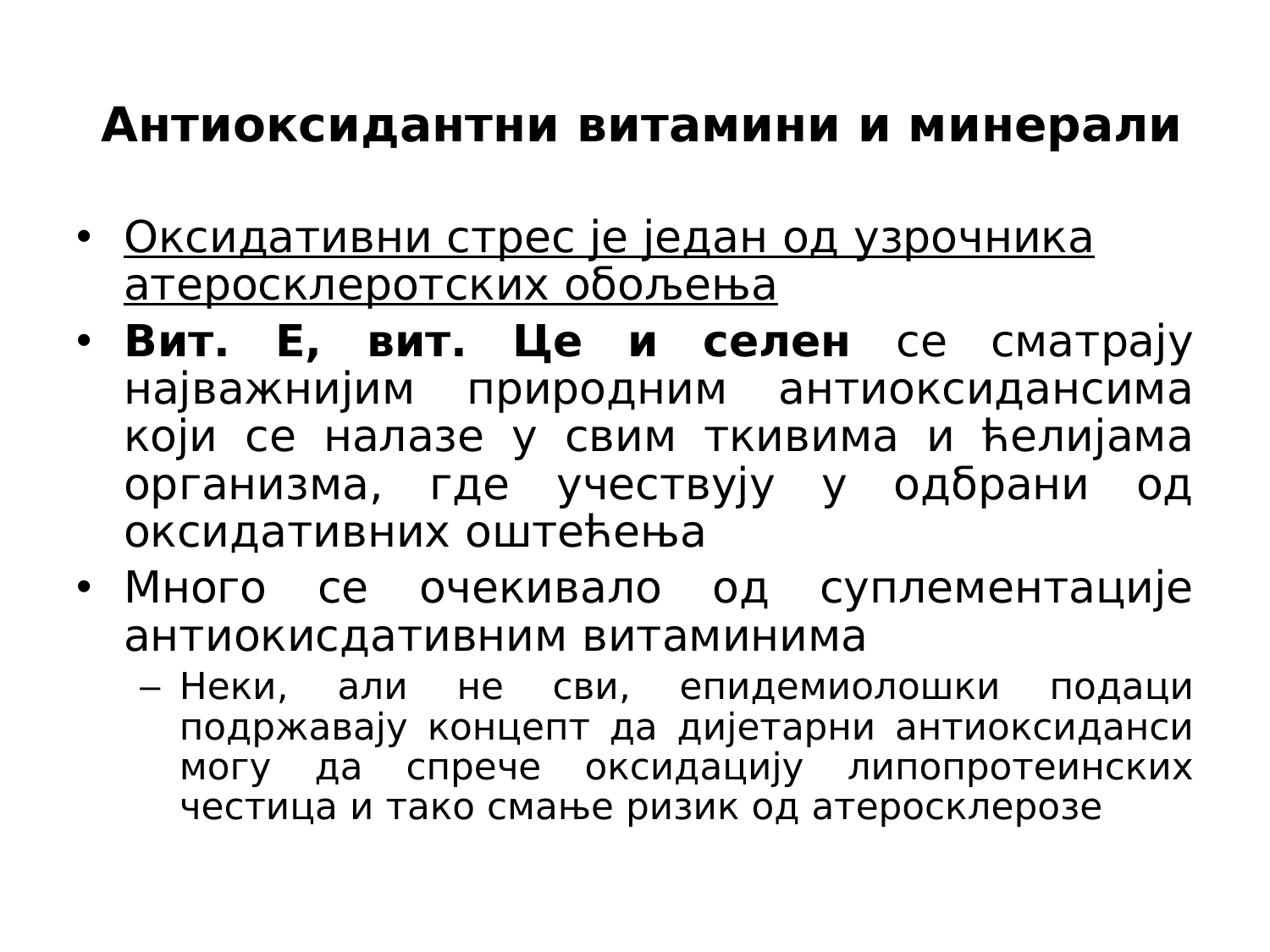

Антиоксидантни витамини и минерали
Оксидативни стрес је један од узрочника атеросклеротских обољења
Вит. Е, вит. Цe и селен се сматрају најважнијим природним антиоксидансима који се налазе у свим ткивима и ћелијама организма, где учествују у одбрани од оксидативних оштећења
Много се очекивало од суплементације антиокисдативним витаминима
Неки, али не сви, епидемиолошки подаци подржавају концепт да дијетарни антиоксиданси могу да спрече оксидацију липопротеинских честица и тако смање ризик од атеросклерозе